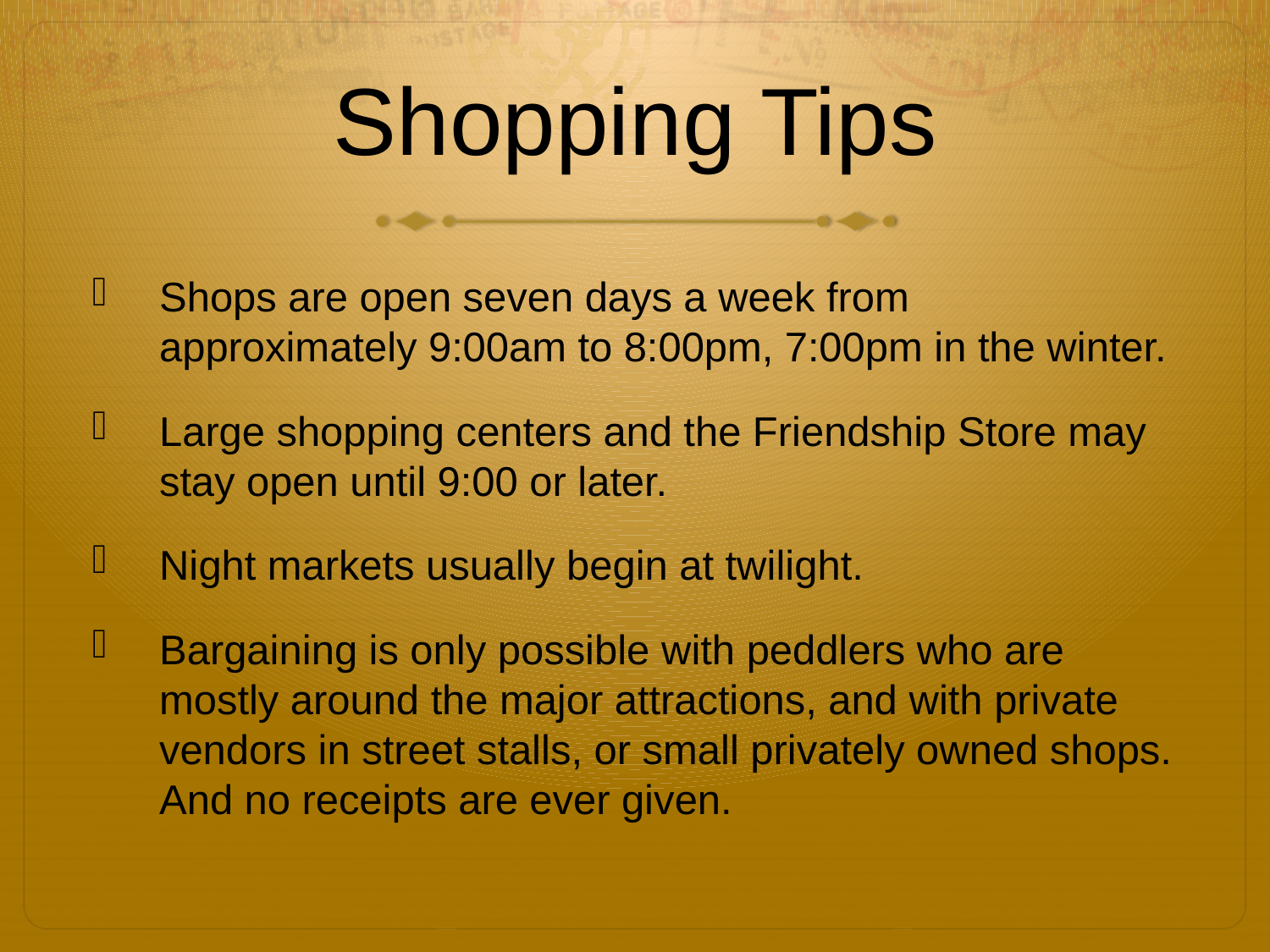

# Shopping Tips
Shops are open seven days a week from approximately 9:00am to 8:00pm, 7:00pm in the winter.
Large shopping centers and the Friendship Store may stay open until 9:00 or later.
Night markets usually begin at twilight.
Bargaining is only possible with peddlers who are mostly around the major attractions, and with private vendors in street stalls, or small privately owned shops. And no receipts are ever given.